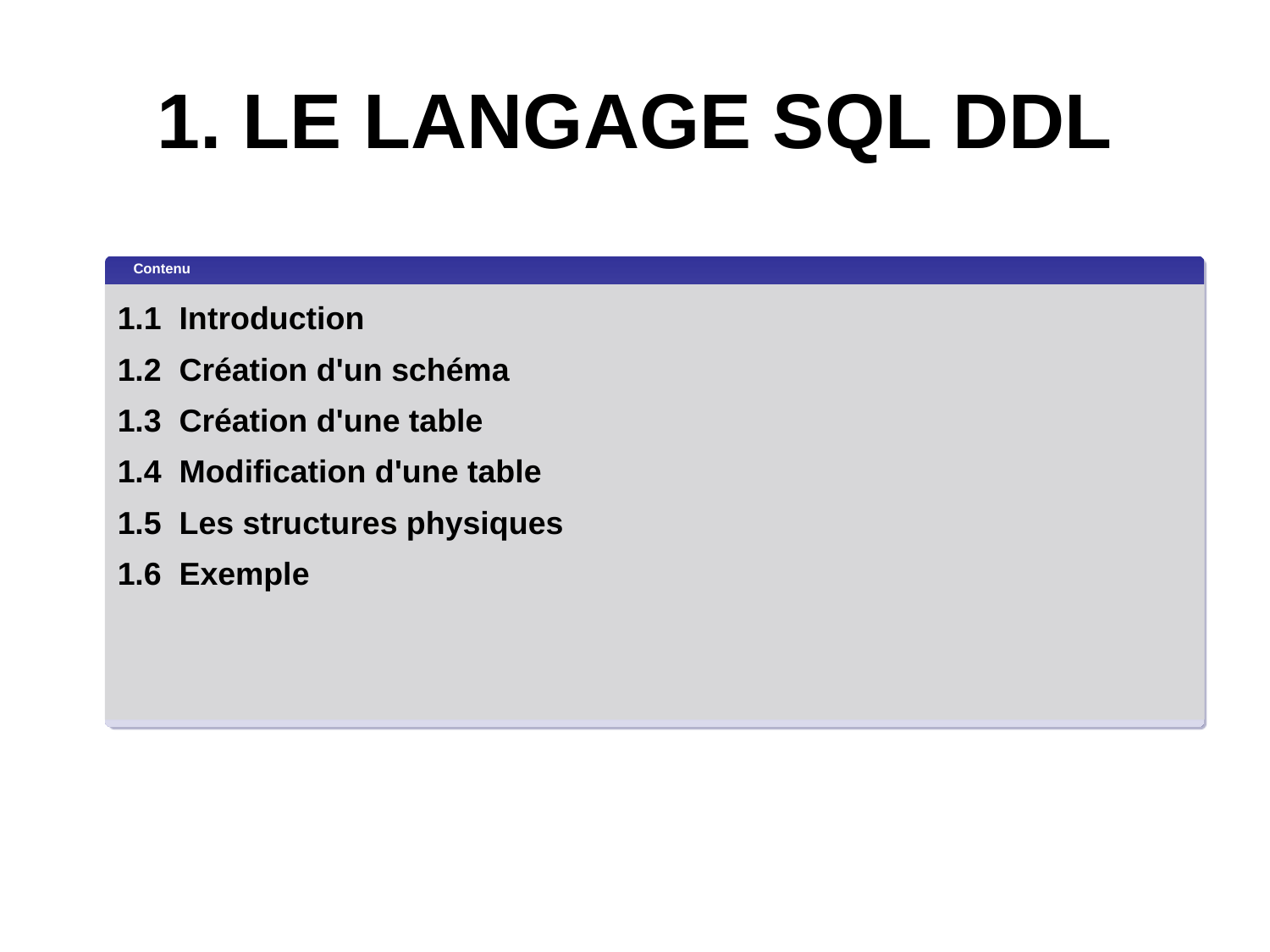

# 1. LE LANGAGE SQL DDL

Contenu
1.1  Introduction
1.2  Création d'un schéma
1.3  Création d'une table
1.4  Modification d'une table
1.5  Les structures physiques
1.6  Exemple